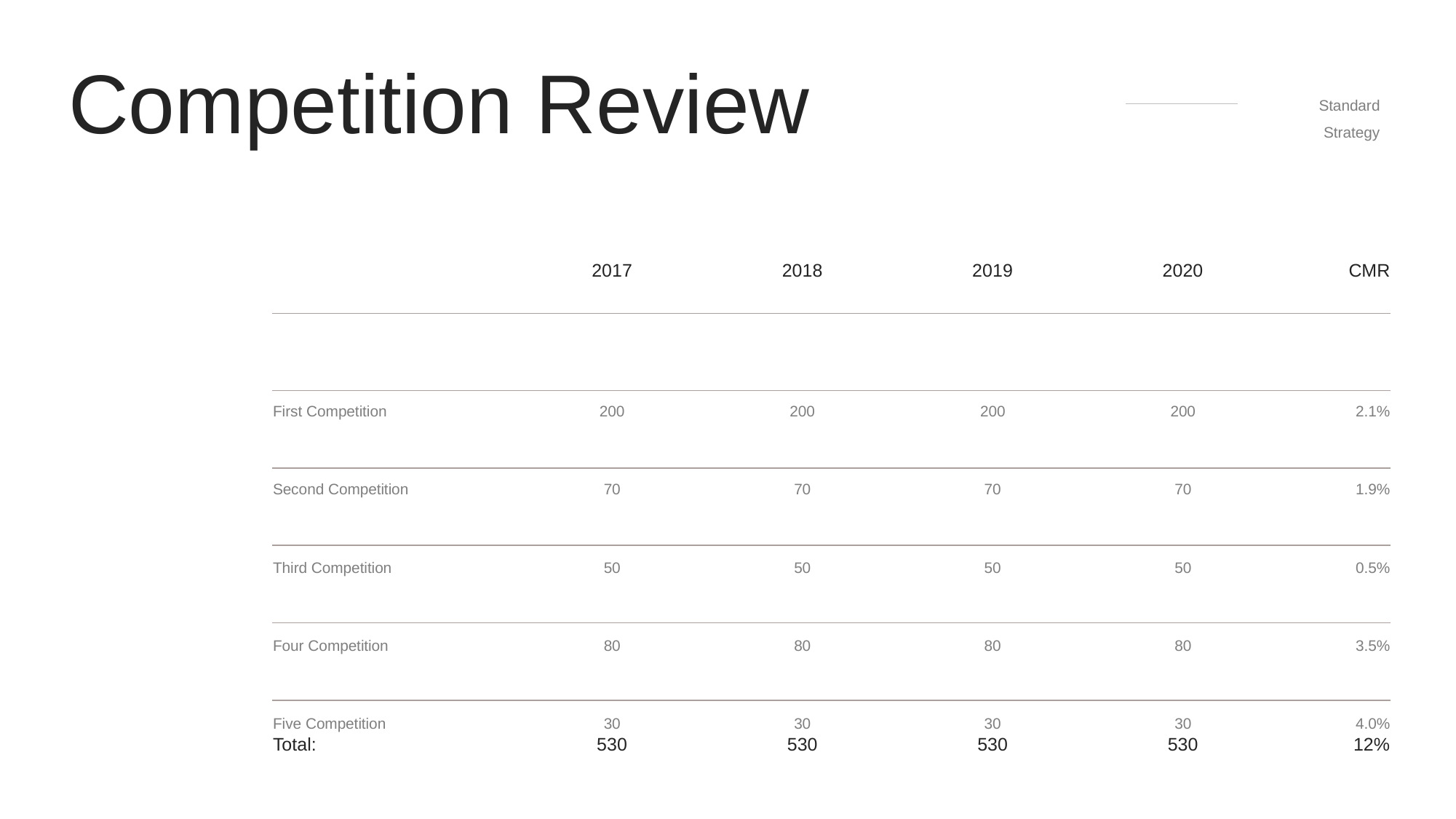

Competition Review
Standard Strategy
2017
2018
2019
2020
CMR
First Competition
Second Competition
Third Competition
Four Competition
Five Competition
200
70
50
80
30
200
70
50
80
30
200
70
50
80
30
200
70
50
80
30
2.1%
1.9%
0.5%
3.5%
4.0%
Total:
530
530
530
530
12%